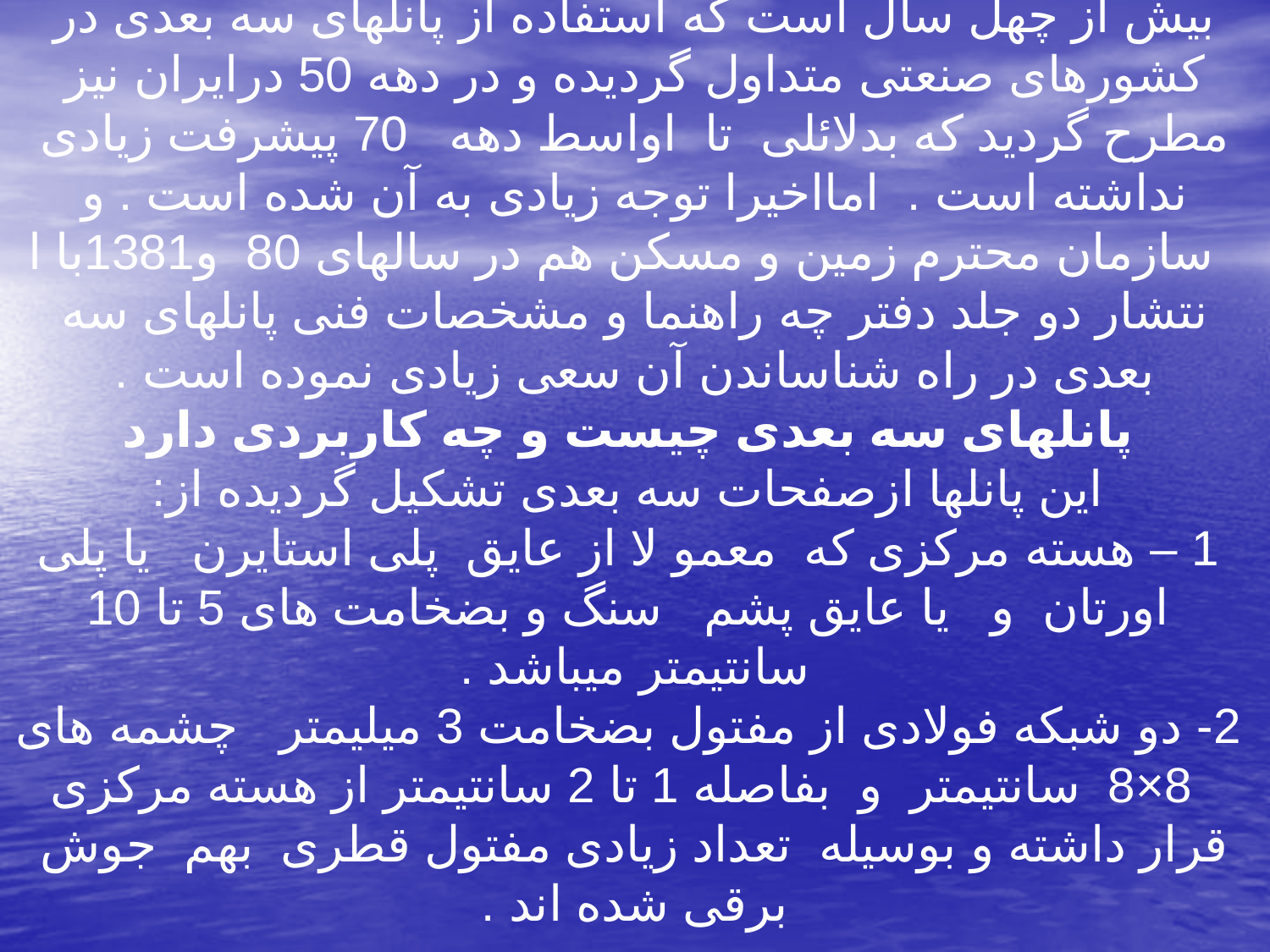

بیش از چهل سال است که استفاده از پانلهای سه بعدی در کشورهای صنعتی متداول گردیده و در دهه 50 درایران نیز مطرح گردید که بدلائلی  تا  اواسط دهه   70 پیشرفت زیادی نداشته است .  امااخیرا توجه زیادی به آن شده است . و   سازمان محترم زمین و مسکن هم در سالهای 80  و1381با ا نتشار دو جلد دفتر چه راهنما و مشخصات فنی پانلهای سه بعدی در راه شناساندن آن سعی زیادی نموده است .
 پانلهای سه بعدی چیست و چه کاربردی دارد
 این پانلها ازصفحات سه بعدی تشکیل گردیده از:
 1 – هسته مرکزی که  معمو لا از عایق  پلی استایرن   یا پلی  اورتان  و   یا عایق پشم   سنگ و بضخامت های 5 تا 10 سانتیمتر میباشد .
 2- دو شبکه فولادی از مفتول بضخامت 3 میلیمتر   چشمه های   8×8  سانتیمتر  و  بفاصله 1 تا 2 سانتیمتر از هسته مرکزی قرار داشته و بوسیله  تعداد زیادی مفتول قطری  بهم  جوش  برقی شده اند .